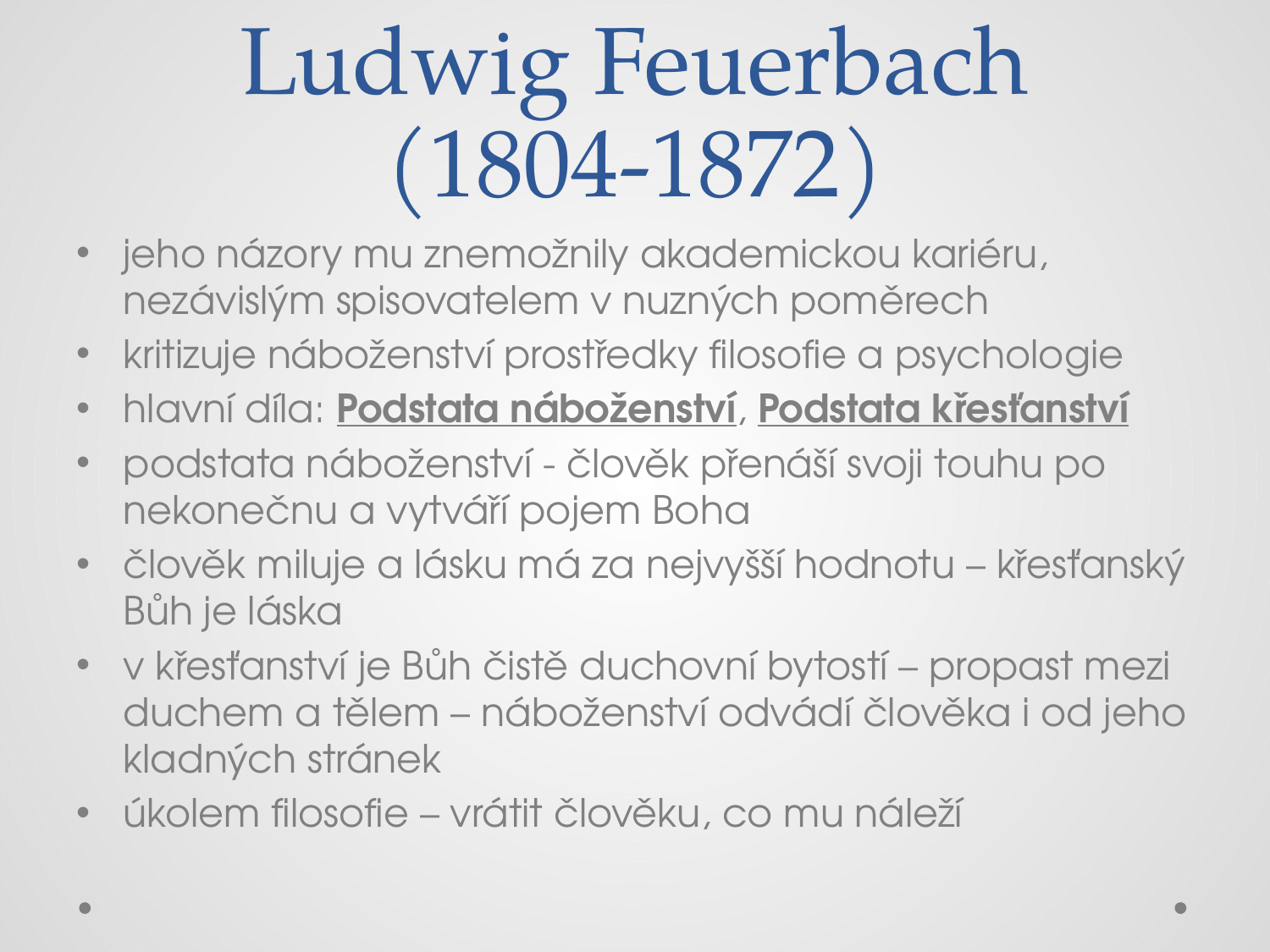

# Ludwig Feuerbach (1804-1872)
jeho názory mu znemožnily akademickou kariéru, nezávislým spisovatelem v nuzných poměrech
kritizuje náboženství prostředky filosofie a psychologie
hlavní díla: Podstata náboženství, Podstata křesťanství
podstata náboženství - člověk přenáší svoji touhu po nekonečnu a vytváří pojem Boha
člověk miluje a lásku má za nejvyšší hodnotu – křesťanský Bůh je láska
v křesťanství je Bůh čistě duchovní bytostí – propast mezi duchem a tělem – náboženství odvádí člověka i od jeho kladných stránek
úkolem filosofie – vrátit člověku, co mu náleží